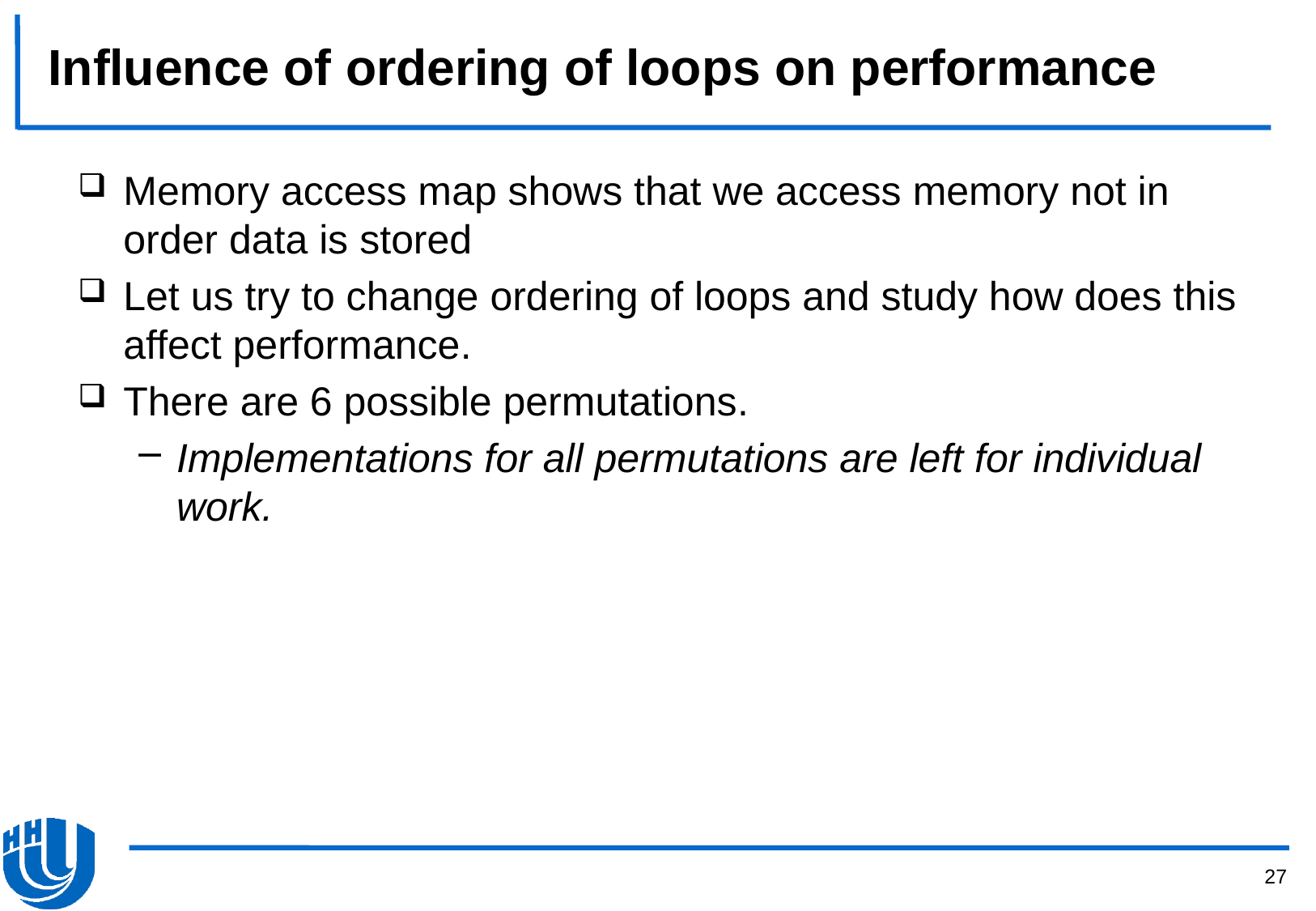

# Influence of ordering of loops on performance
Memory access map shows that we access memory not in order data is stored
Let us try to change ordering of loops and study how does this affect performance.
There are 6 possible permutations.
Implementations for all permutations are left for individual work.